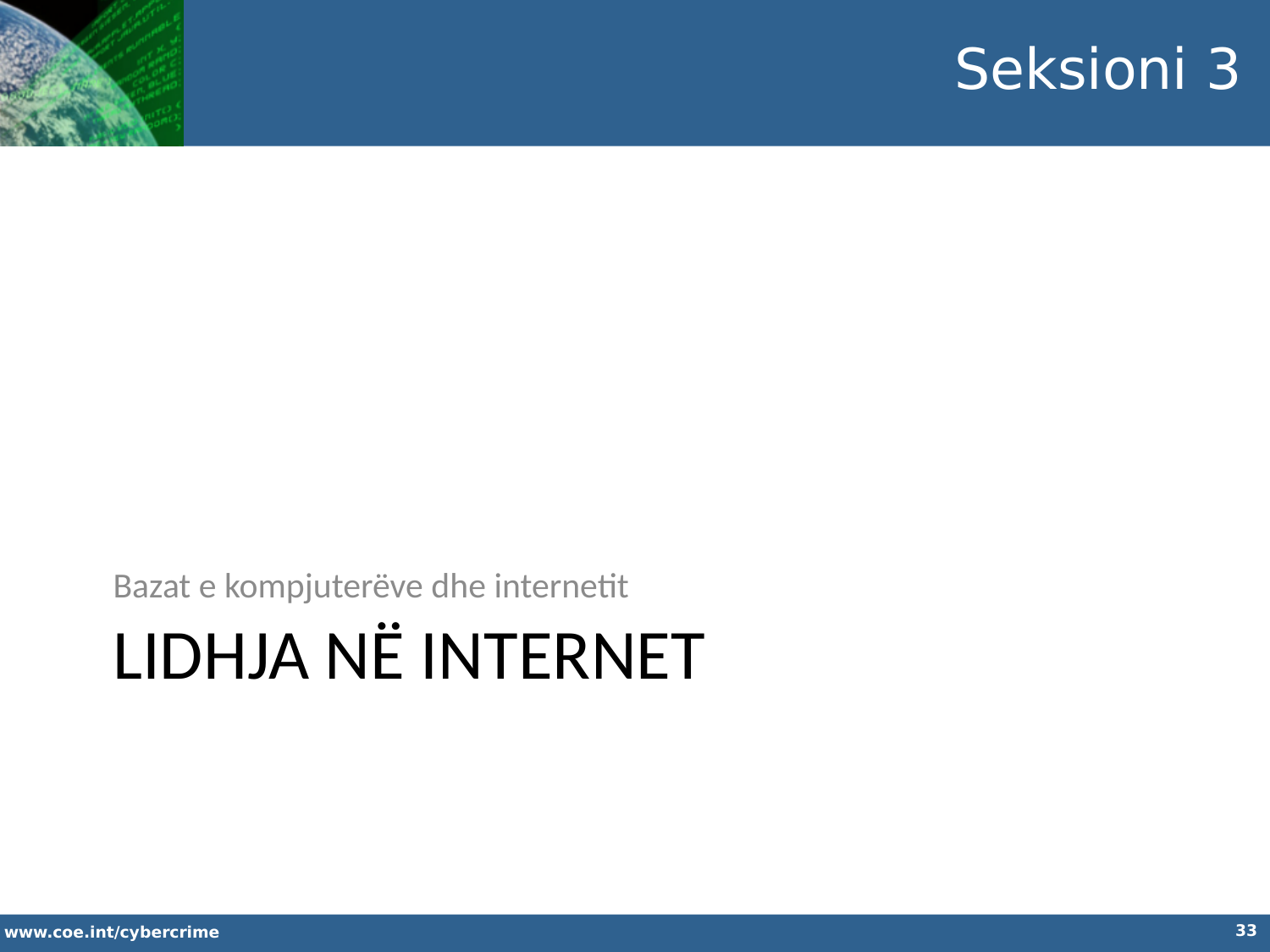

Seksioni 3
Bazat e kompjuterëve dhe internetit
# Lidhja në internet